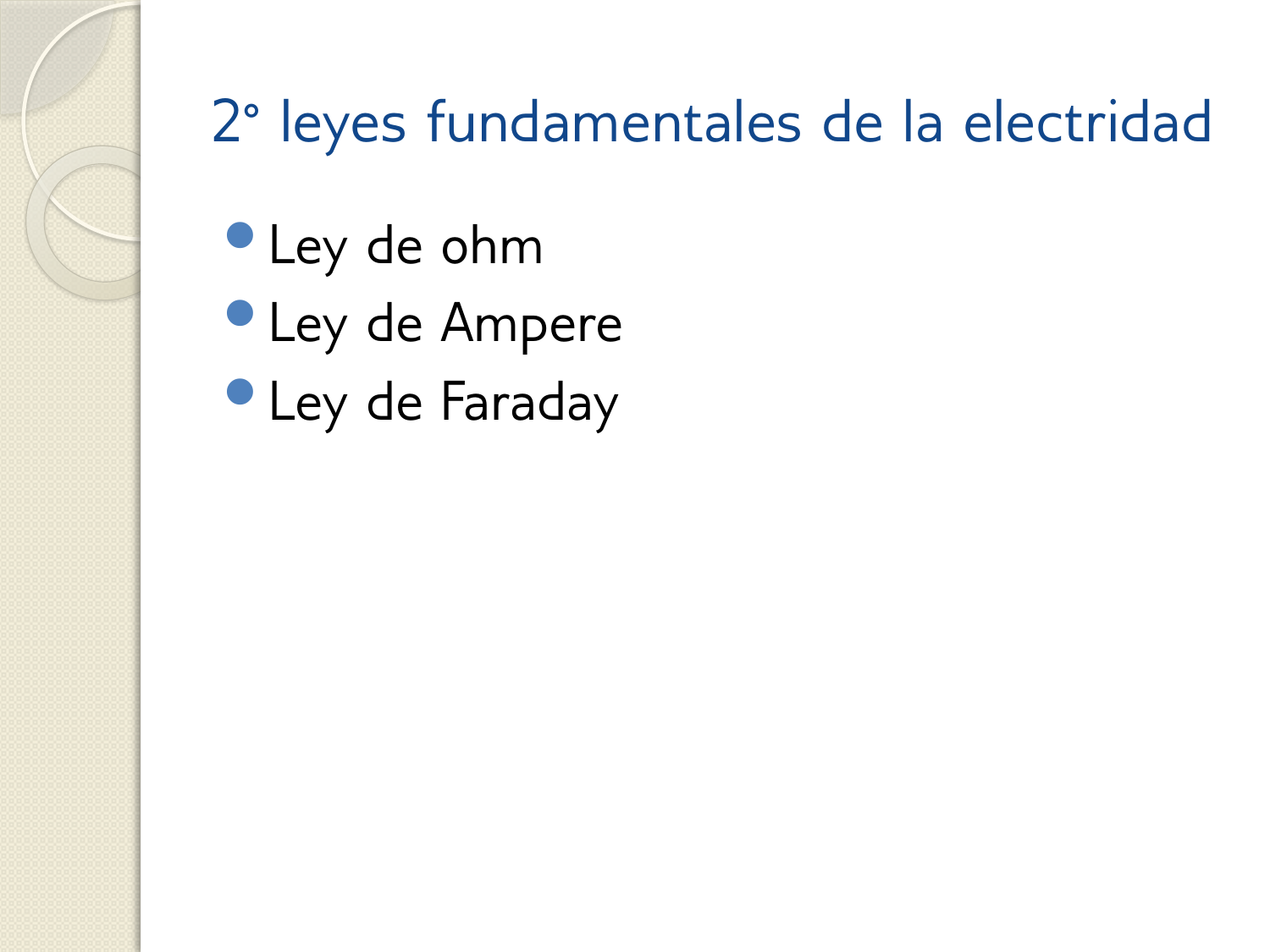

# 2° leyes fundamentales de la electridad
Ley de ohm
Ley de Ampere
Ley de Faraday